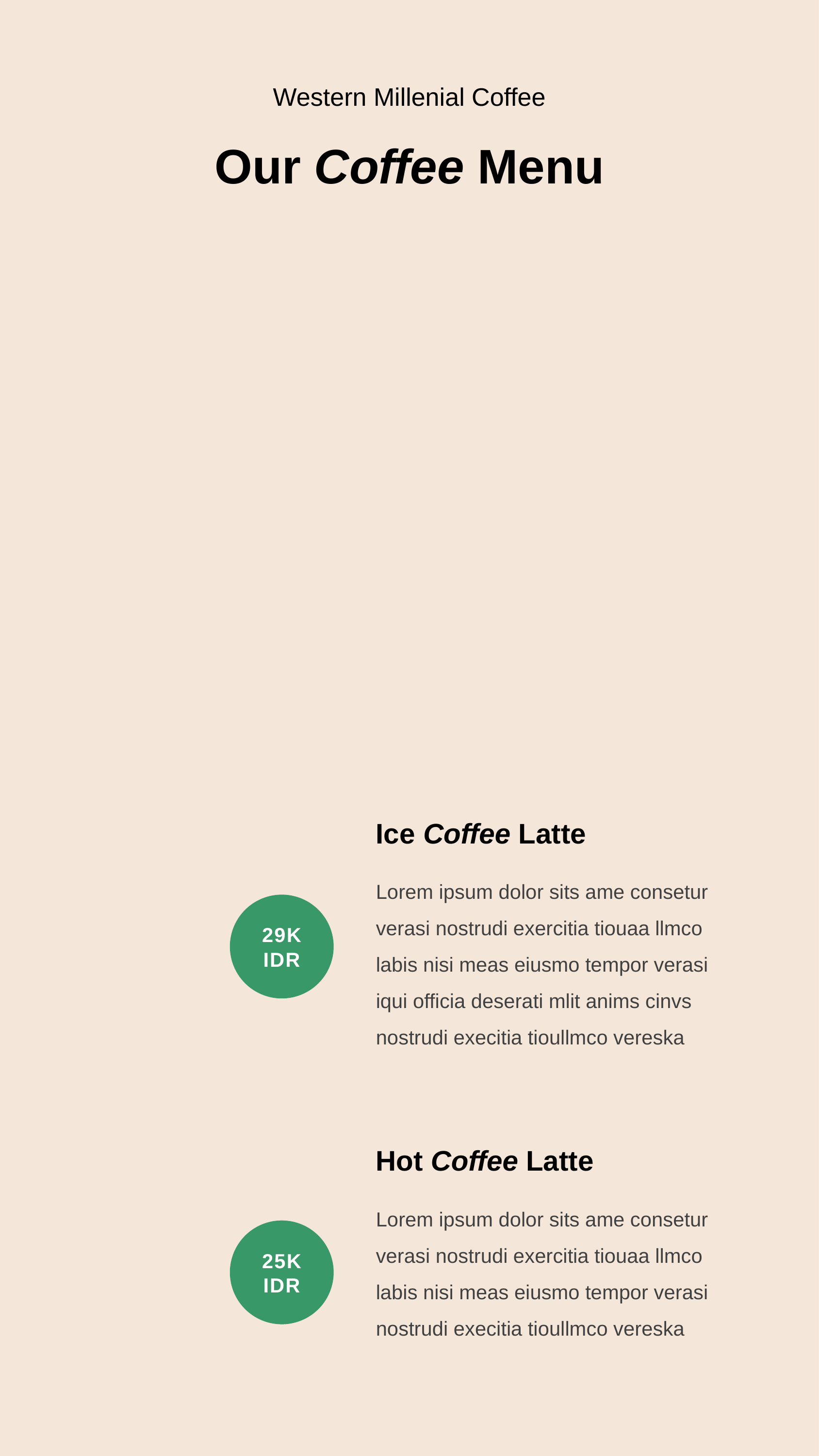

Western Millenial Coffee
Our Coffee Menu

Ice Coffee Latte
Lorem ipsum dolor sits ame consetur verasi nostrudi exercitia tiouaa llmco labis nisi meas eiusmo tempor verasi iqui officia deserati mlit anims cinvs nostrudi execitia tioullmco vereska
29K
IDR

Hot Coffee Latte
Lorem ipsum dolor sits ame consetur verasi nostrudi exercitia tiouaa llmco labis nisi meas eiusmo tempor verasi nostrudi execitia tioullmco vereska
25K
IDR